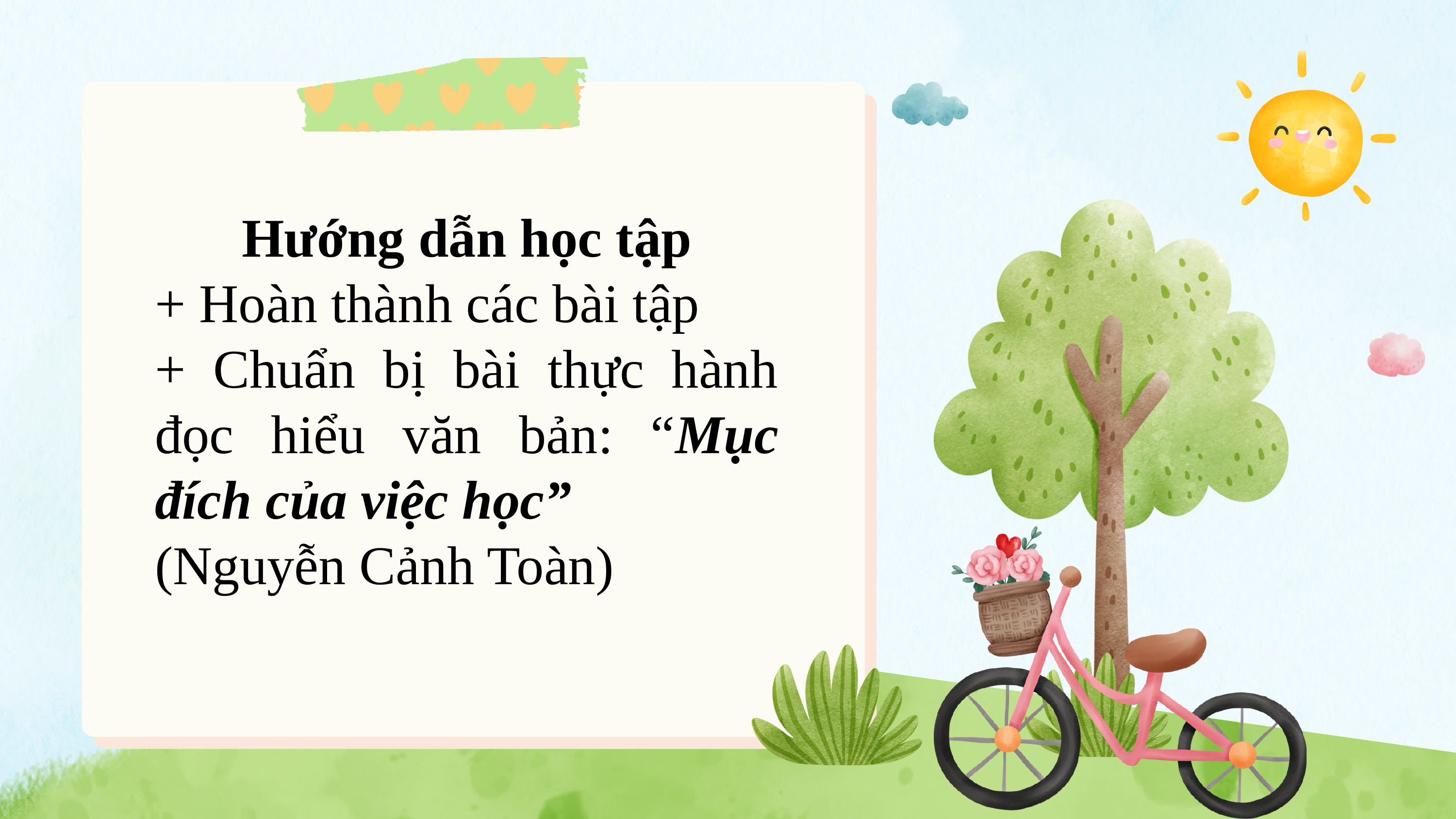

Hướng dẫn học tập
+ Hoàn thành các bài tập
+ Chuẩn bị bài thực hành đọc hiểu văn bản: “Mục đích của việc học”
(Nguyễn Cảnh Toàn)